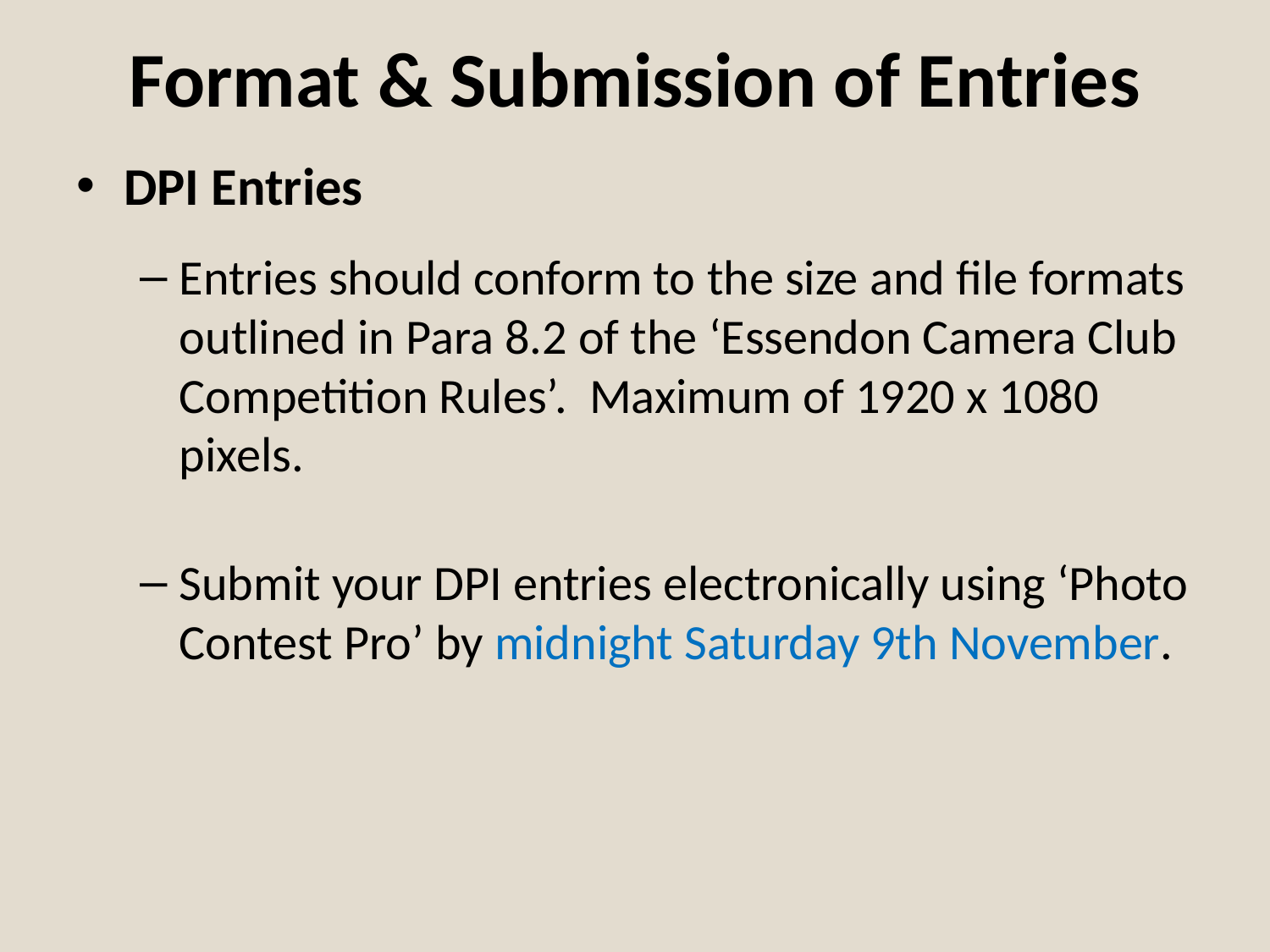

# Format & Submission of Entries
DPI Entries

Entries should conform to the size and file formats outlined in Para 8.2 of the ‘Essendon Camera Club Competition Rules’.  Maximum of 1920 x 1080 pixels.

Submit your DPI entries electronically using ‘Photo Contest Pro’ by midnight Saturday 9th November.